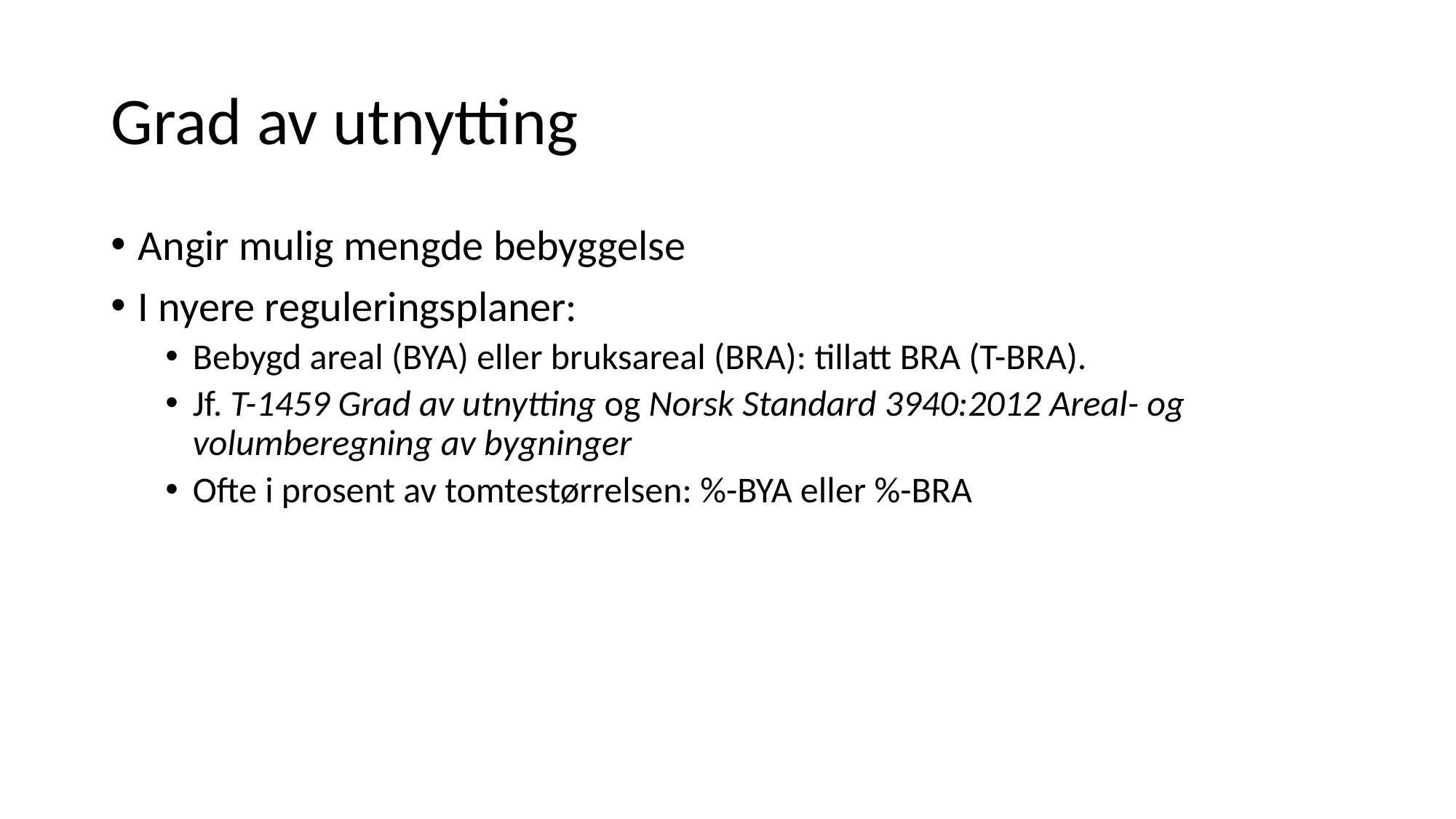

# Grad av utnytting
Angir mulig mengde bebyggelse
I nyere reguleringsplaner:
Bebygd areal (BYA) eller bruksareal (BRA): tillatt BRA (T-BRA).
Jf. T-1459 Grad av utnytting og Norsk Standard 3940:2012 Areal- og volumberegning av bygninger
Ofte i prosent av tomtestørrelsen: %-BYA eller %-BRA